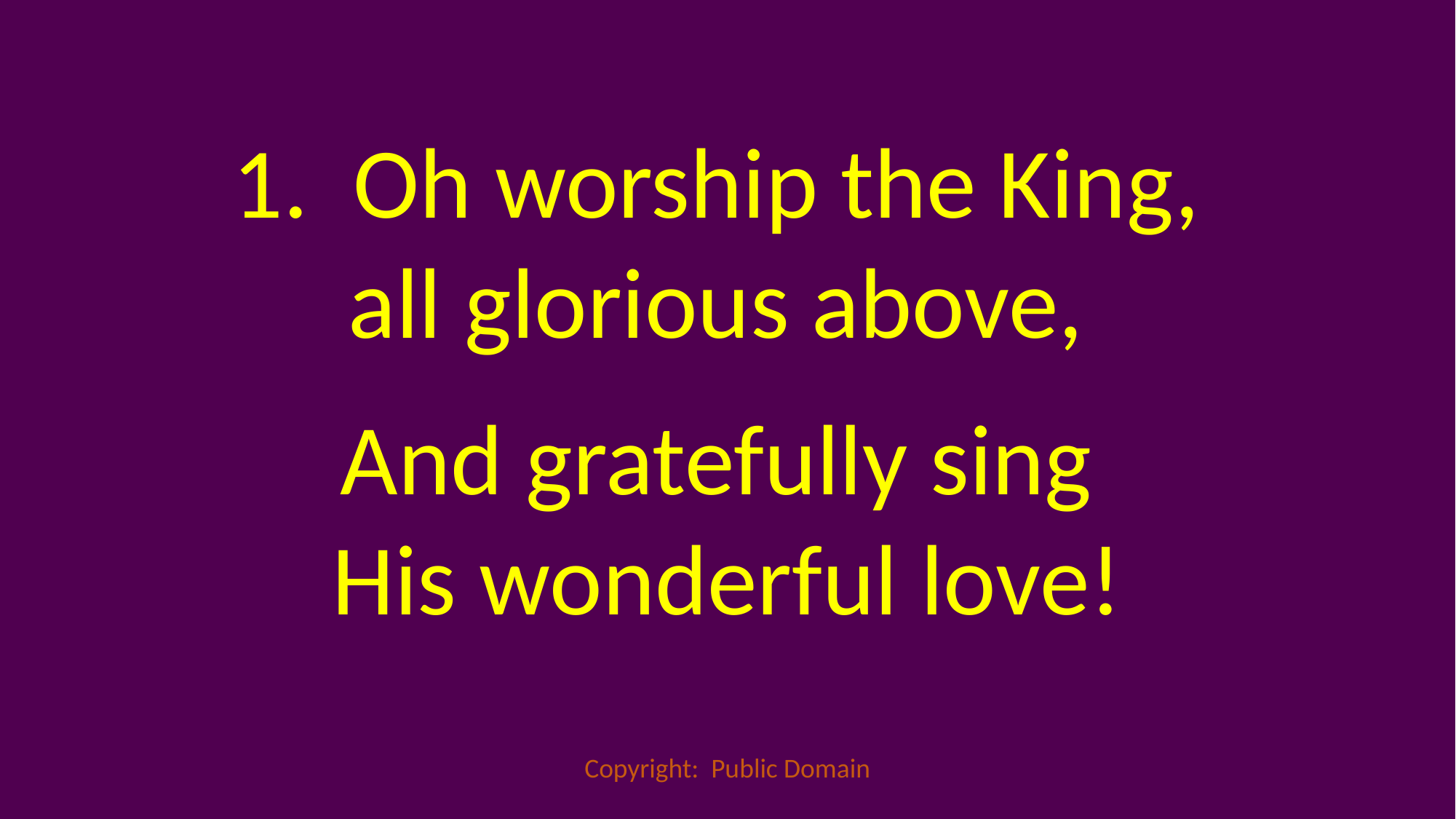

1.  Oh worship the King,
all glorious above,
And gratefully sing
His wonderful love!
Copyright:  Public Domain